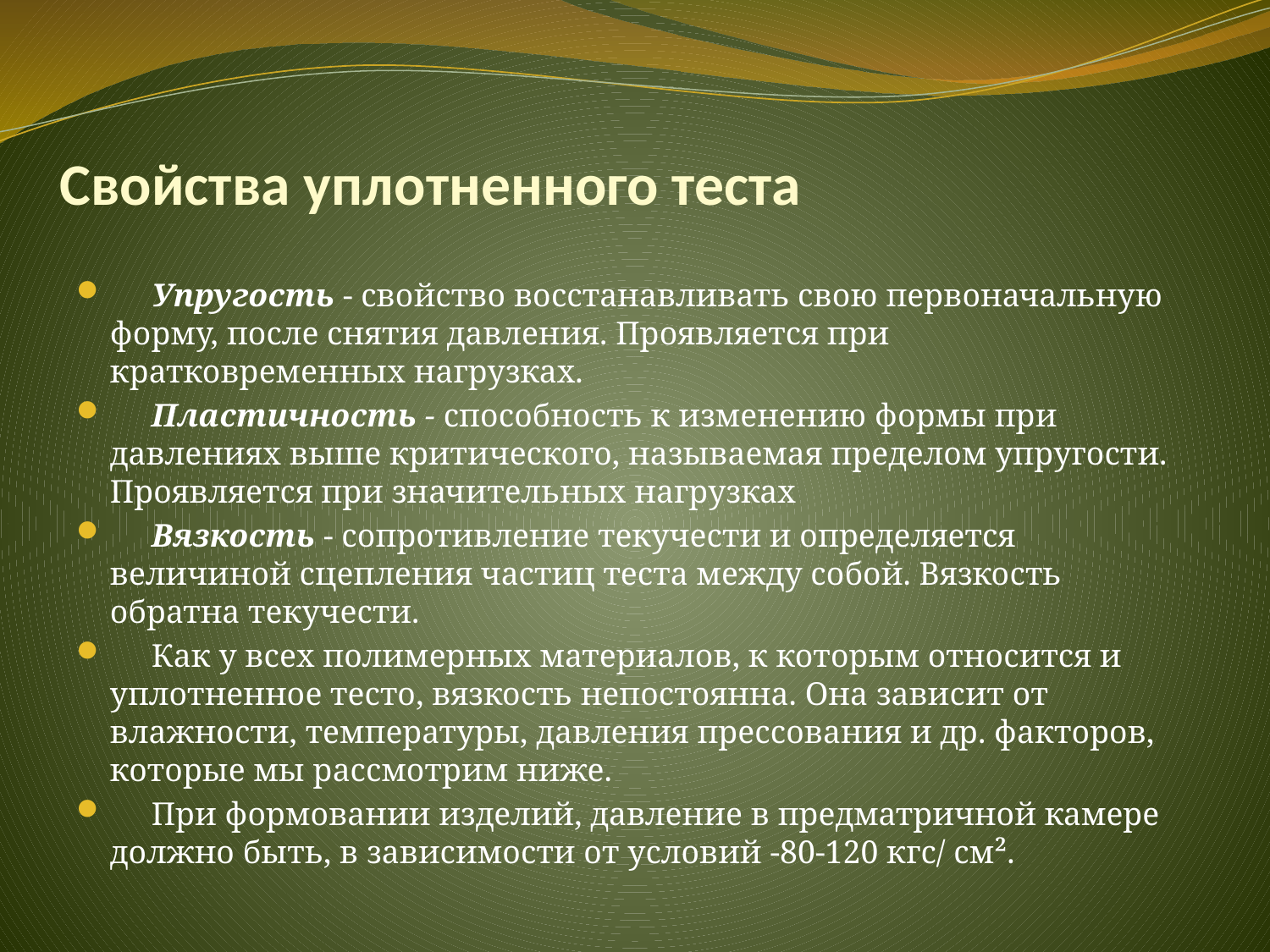

# Свойства уплотненного теста
     Упругость - свойство восстанавливать свою первоначальную форму, после снятия давления. Проявляется при кратковременных нагрузках.
     Пластичность - способность к изменению формы при давлениях выше критического, называемая пределом упругости. Проявляется при значительных нагрузках
     Вязкость - сопротивление текучести и определяется величиной сцепления частиц теста между собой. Вязкость обратна текучести.
     Как у всех полимерных материалов, к которым относится и уплотненное тесто, вязкость непостоянна. Она зависит от влажности, температуры, давления прессования и др. факторов, которые мы рассмотрим ниже.
     При формовании изделий, давление в предматричной камере должно быть, в зависимости от условий -80-120 кгс/ см².